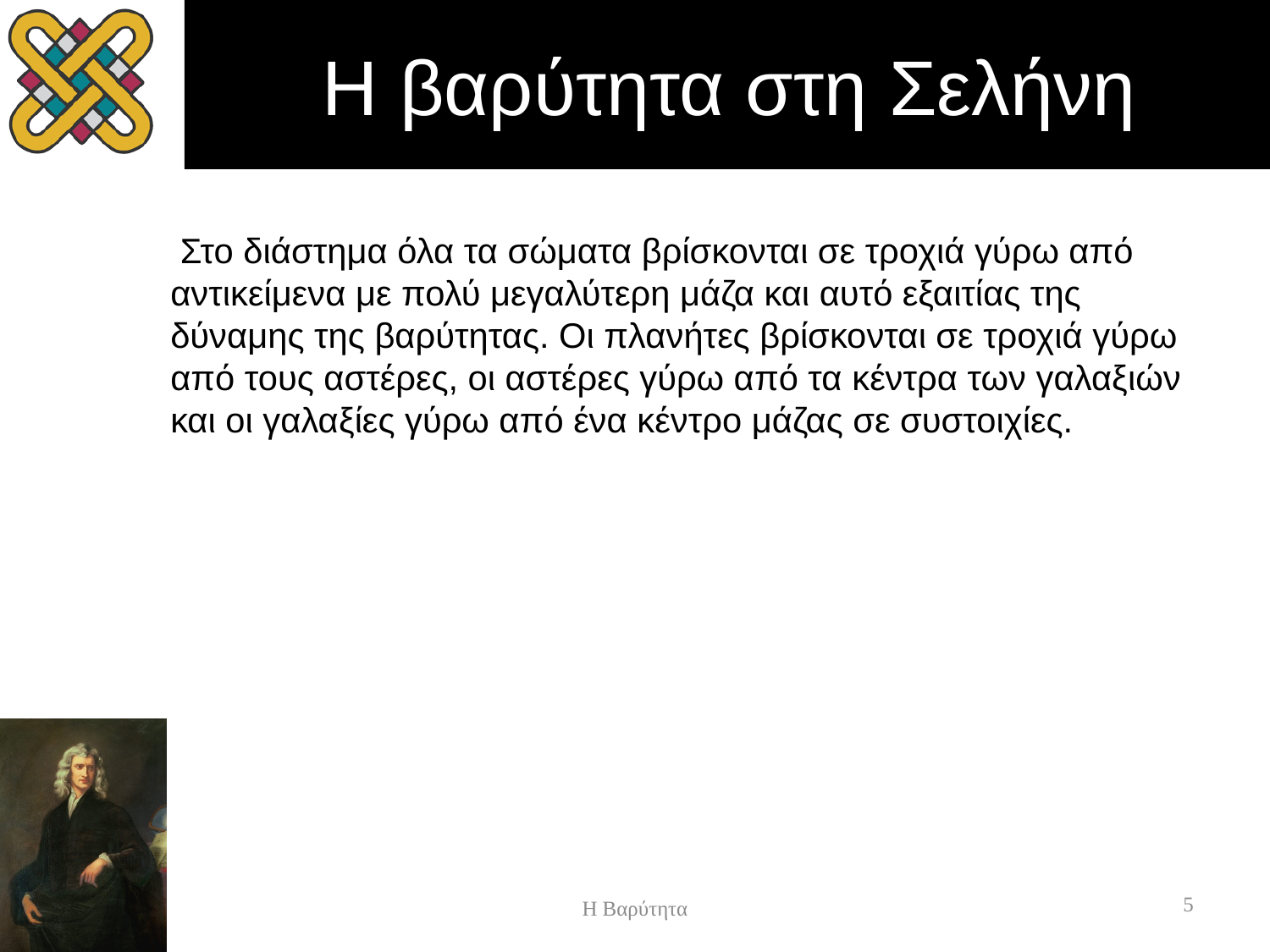

# Η βαρύτητα στη Σελήνη
 Στο διάστημα όλα τα σώματα βρίσκονται σε τροχιά γύρω από αντικείμενα με πολύ μεγαλύτερη μάζα και αυτό εξαιτίας της δύναμης της βαρύτητας. Οι πλανήτες βρίσκονται σε τροχιά γύρω από τους αστέρες, οι αστέρες γύρω από τα κέντρα των γαλαξιών και οι γαλαξίες γύρω από ένα κέντρο μάζας σε συστοιχίες.

5
Η Βαρύτητα